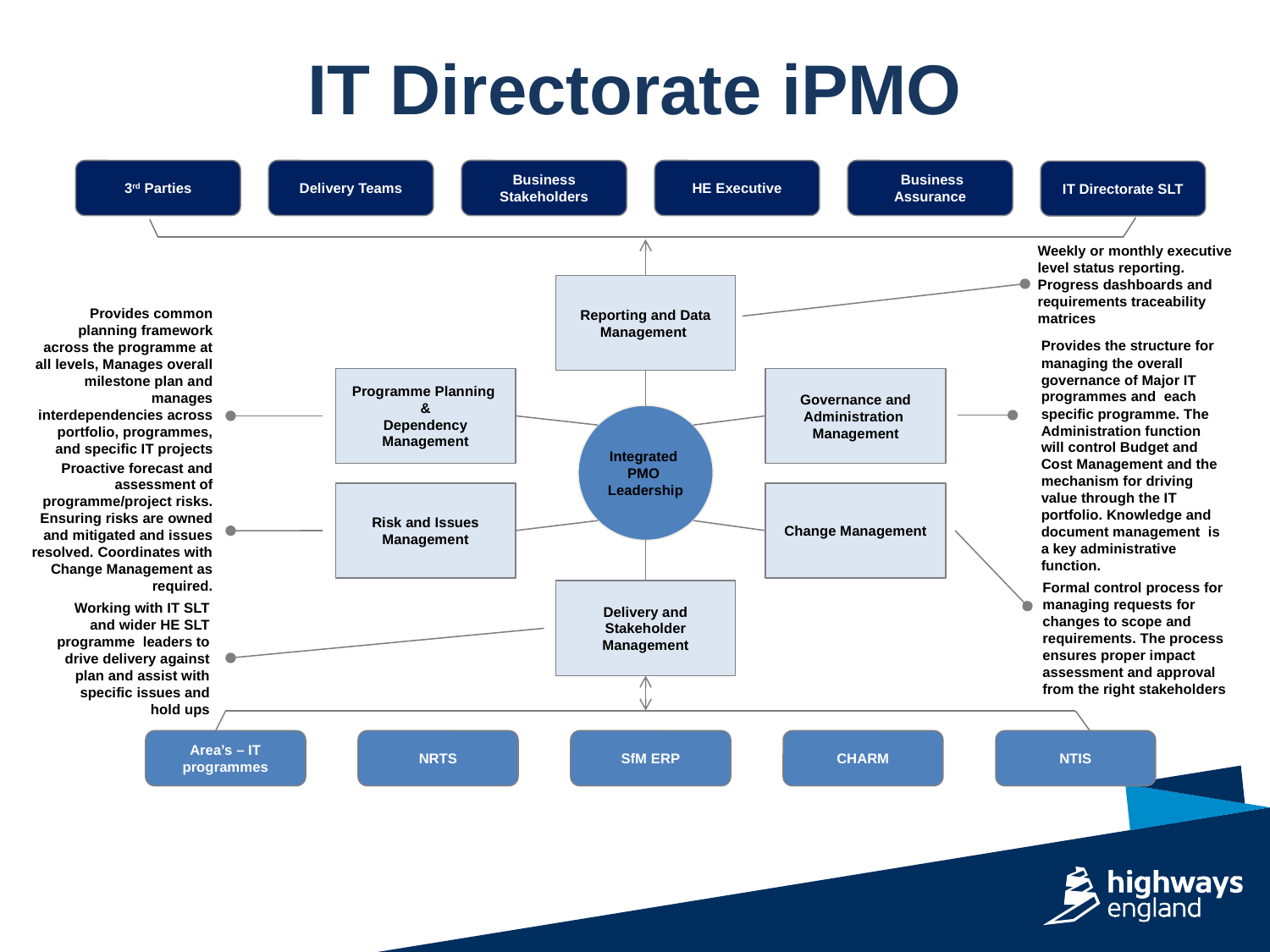

IT Directorate iPMO
3rd Parties
Delivery Teams
Business Stakeholders
HE Executive
 Business Assurance
IT Directorate SLT
Weekly or monthly executive level status reporting. Progress dashboards and requirements traceability matrices
Reporting and Data Management
Provides common planning framework across the programme at all levels, Manages overall milestone plan and manages interdependencies across portfolio, programmes, and specific IT projects
Provides the structure for managing the overall governance of Major IT programmes and  each specific programme. The Administration function will control Budget and Cost Management and the mechanism for driving value through the IT portfolio. Knowledge and document management  is a key administrative function.
Programme Planning  &
Dependency Management
Governance and Administration  Management

Integrated
PMO
Leadership
Proactive forecast and assessment of programme/project risks. Ensuring risks are owned and mitigated and issues resolved. Coordinates with Change Management as required.
Risk and Issues Management
Change Management
Formal control process for managing requests for changes to scope and requirements. The process ensures proper impact assessment and approval from the right stakeholders
Delivery and Stakeholder Management
Working with IT SLT and wider HE SLT programme  leaders to drive delivery against plan and assist with specific issues and hold ups
Area’s – IT programmes
NRTS
SfM ERP
CHARM
NTIS